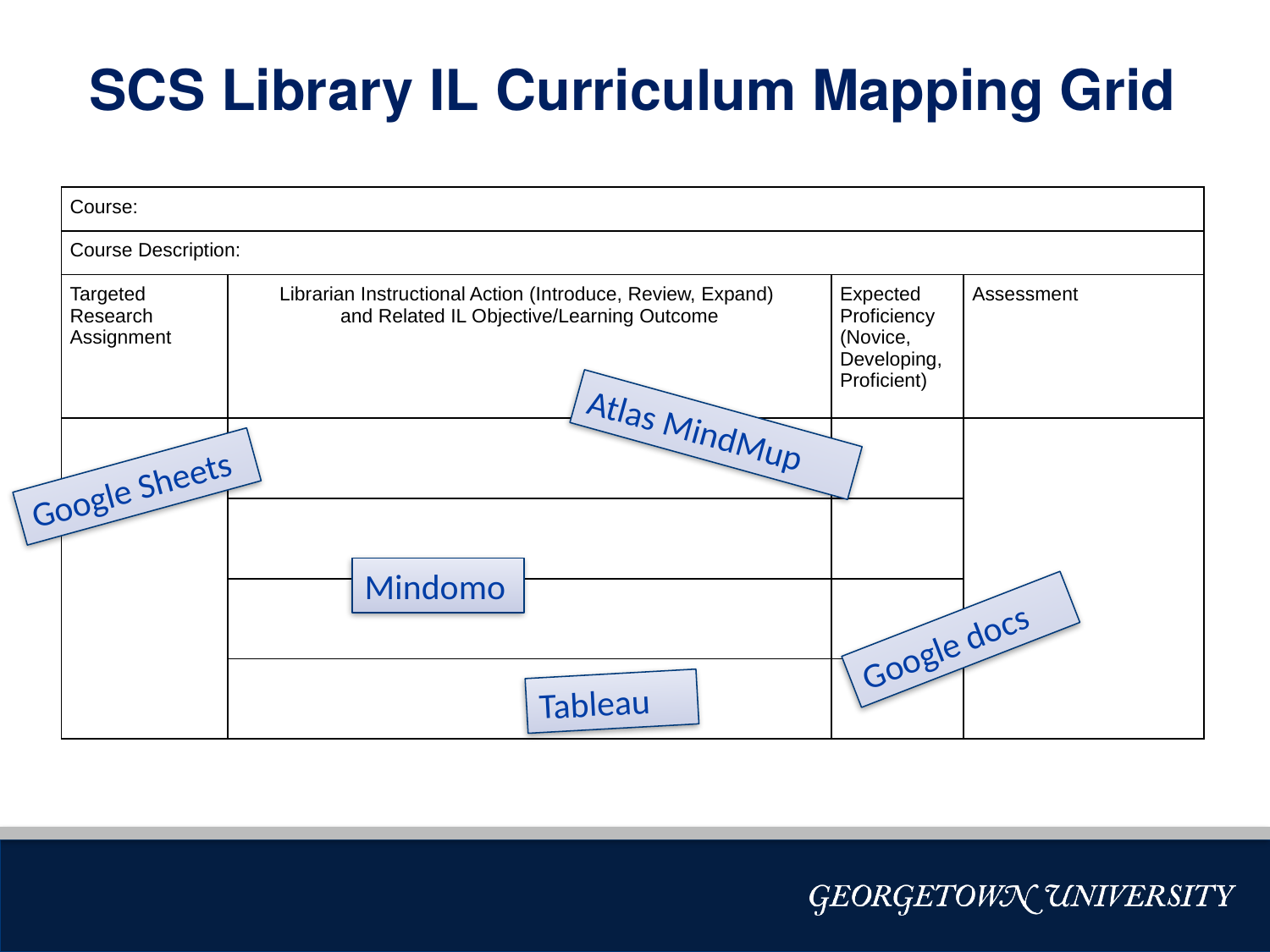

# SCS Library IL Curriculum Mapping Grid
| Course: |  |  |  |
| --- | --- | --- | --- |
| Course Description: |  |  |  |
| Targeted Research Assignment | Librarian Instructional Action (Introduce, Review, Expand)  and Related IL Objective/Learning Outcome | Expected Proficiency  (Novice, Developing, Proficient) | Assessment |
|  |  |  |  |
|  |  |  |  |
|  |  |  |  |
|  |  |  |  |
Atlas MindMup
Google Sheets
Mindomo
Google docs
Tableau